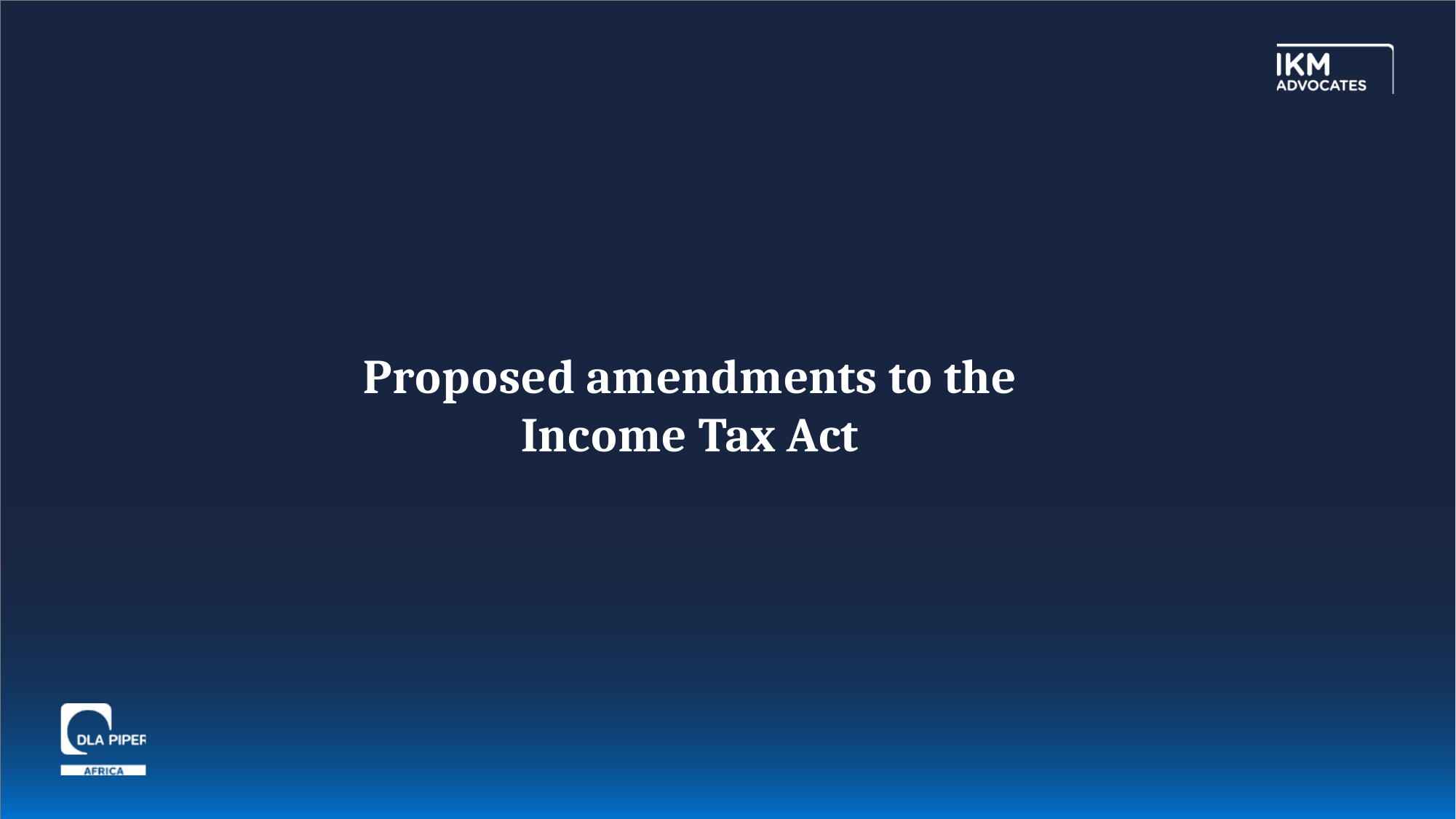

Proposed amendments to the Income Tax Act